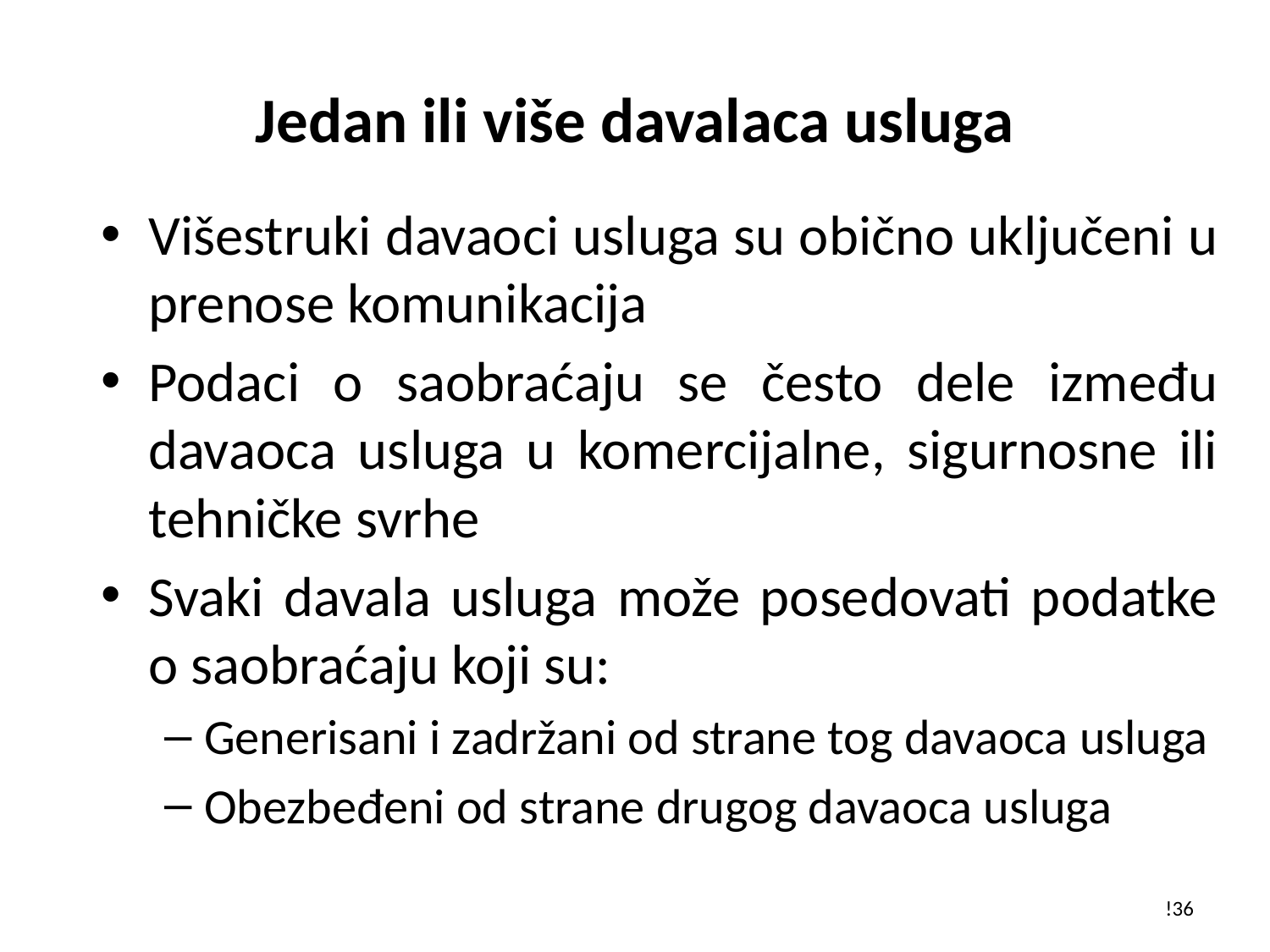

# Jedan ili više davalaca usluga
Višestruki davaoci usluga su obično uključeni u prenose komunikacija
Podaci o saobraćaju se često dele između davaoca usluga u komercijalne, sigurnosne ili tehničke svrhe
Svaki davala usluga može posedovati podatke o saobraćaju koji su:
Generisani i zadržani od strane tog davaoca usluga
Obezbeđeni od strane drugog davaoca usluga
!36